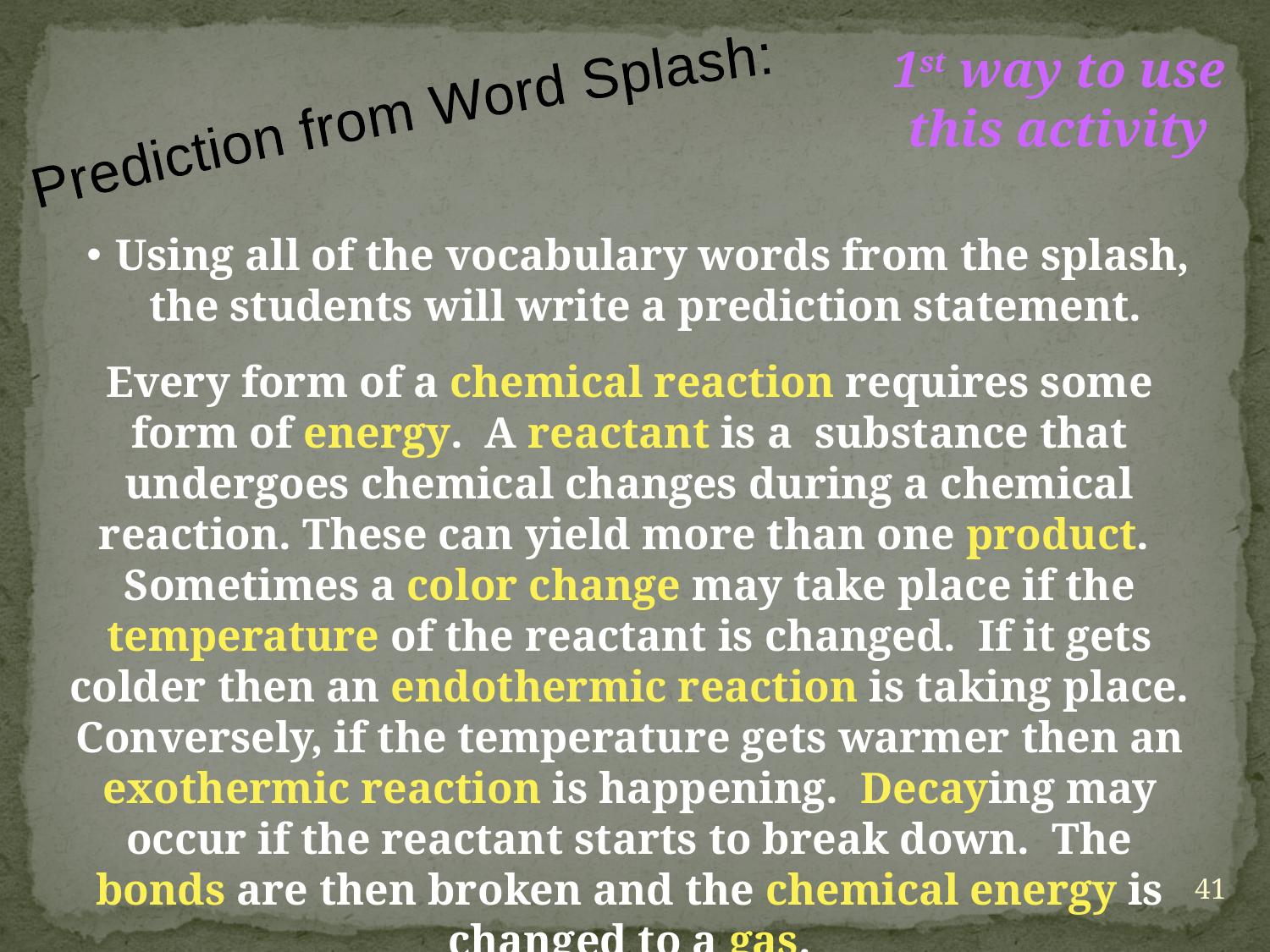

1st way to use this activity
Prediction from Word Splash:
Using all of the vocabulary words from the splash, the students will write a prediction statement.
Every form of a chemical reaction requires some form of energy.  A reactant is a  substance that undergoes chemical changes during a chemical reaction. These can yield more than one product.  Sometimes a color change may take place if the temperature of the reactant is changed.  If it gets colder then an endothermic reaction is taking place. Conversely, if the temperature gets warmer then an exothermic reaction is happening.  Decaying may occur if the reactant starts to break down.  The bonds are then broken and the chemical energy is changed to a gas.
41